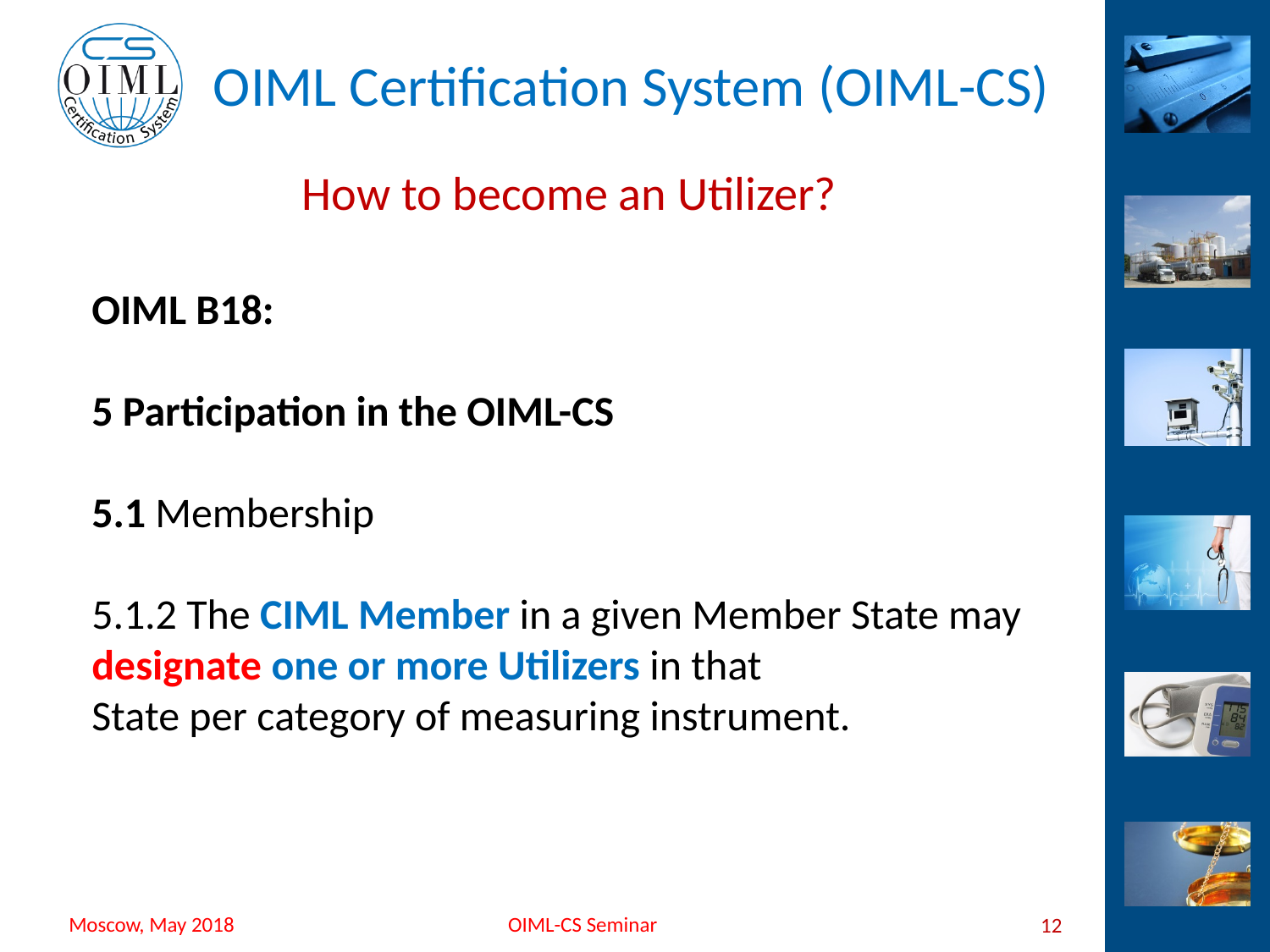

# How to become an Utilizer?
OIML B18:
5 Participation in the OIML-CS

5.1 Membership
5.1.2 The CIML Member in a given Member State may designate one or more Utilizers in that
State per category of measuring instrument.
12